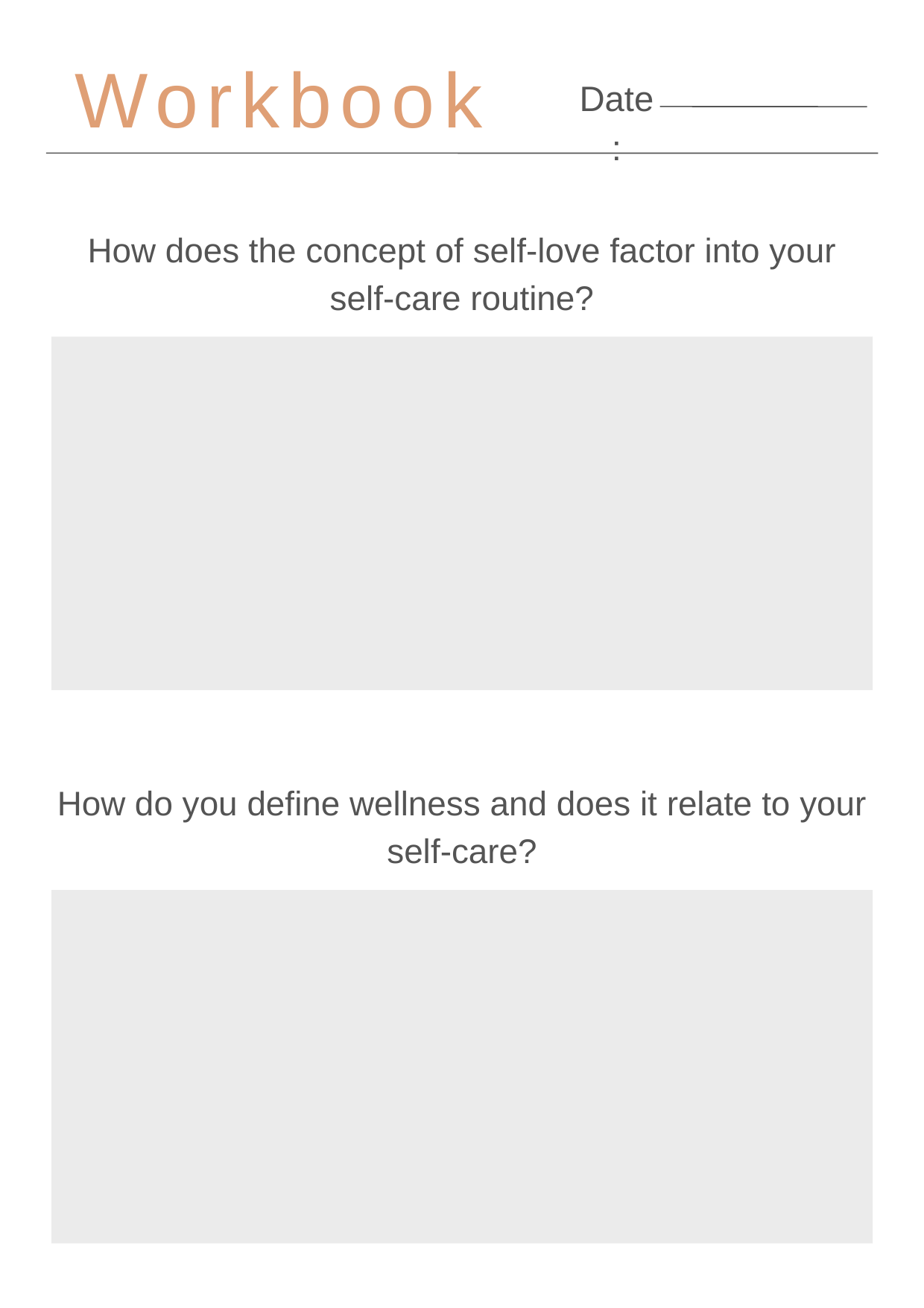

Workbook
Date:

How does the concept of self-love factor into your self-care routine?

How do you define wellness and does it relate to your self-care?